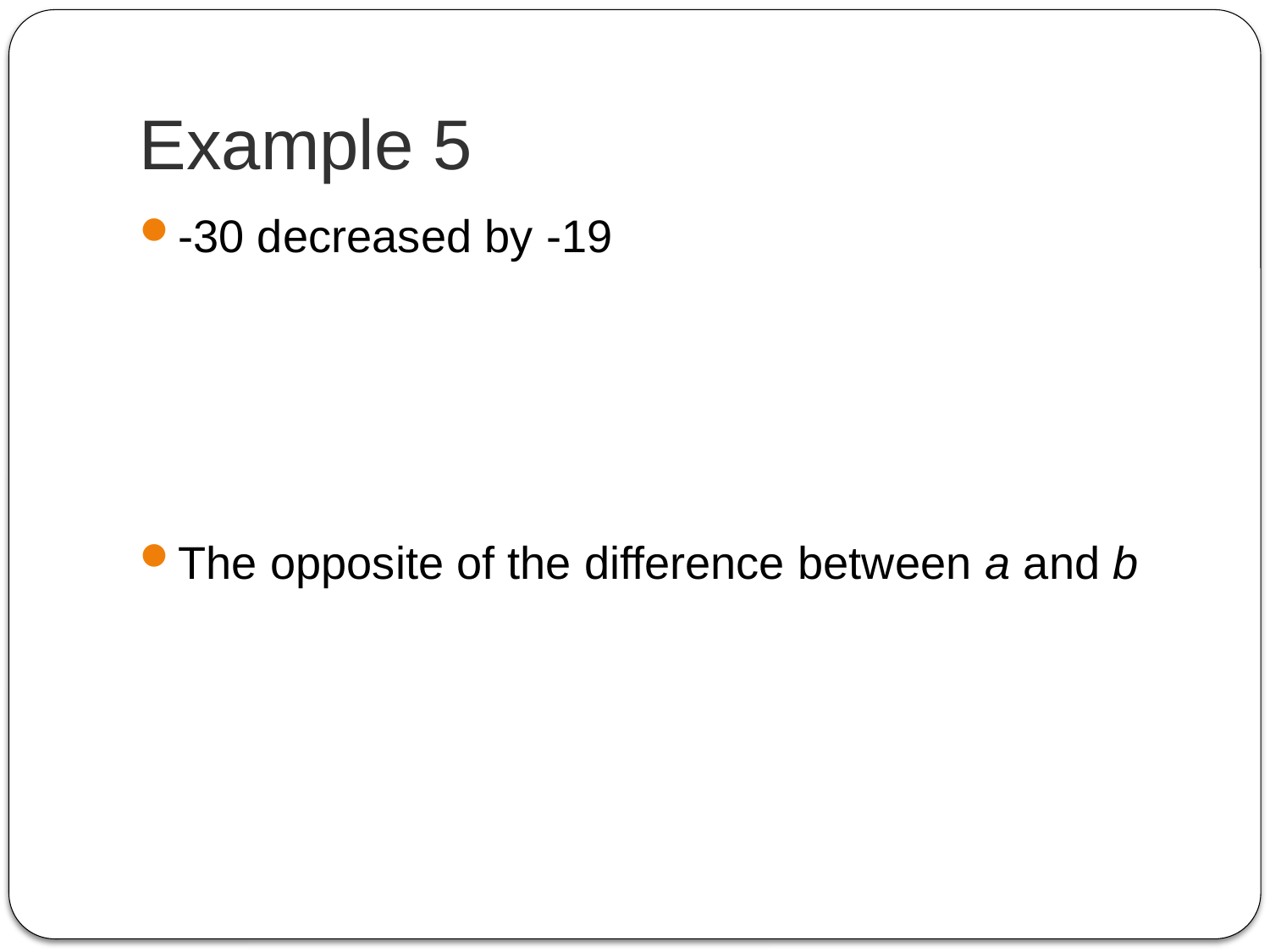

# Example 5
-30 decreased by -19

The opposite of the difference between a and b